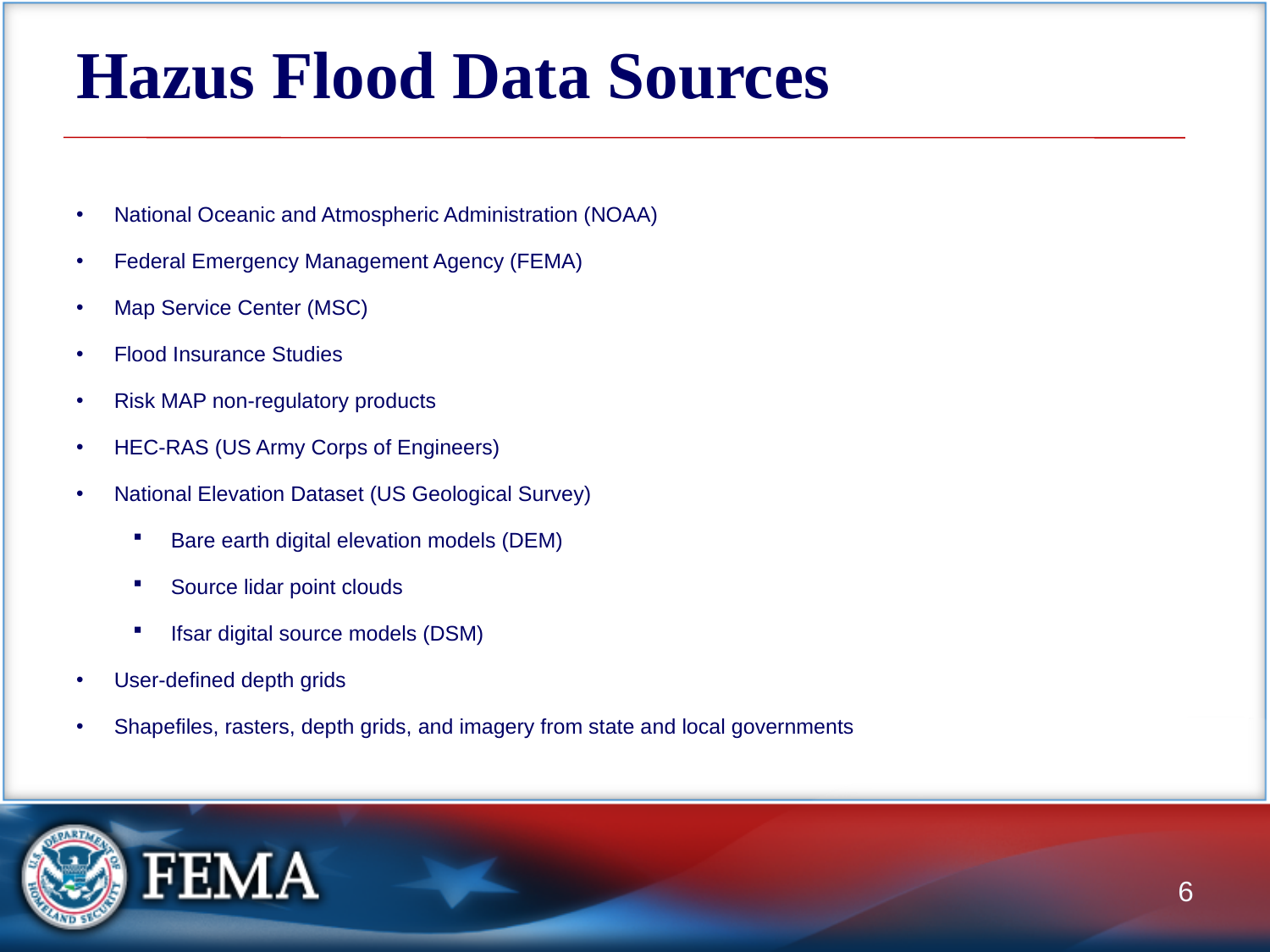

# Hazus Flood Data Sources

National Oceanic and Atmospheric Administration (NOAA)
Federal Emergency Management Agency (FEMA)
Map Service Center (MSC)
Flood Insurance Studies
Risk MAP non-regulatory products
HEC-RAS (US Army Corps of Engineers)
National Elevation Dataset (US Geological Survey)
Bare earth digital elevation models (DEM)
Source lidar point clouds
Ifsar digital source models (DSM)
User-defined depth grids
Shapefiles, rasters, depth grids, and imagery from state and local governments

6